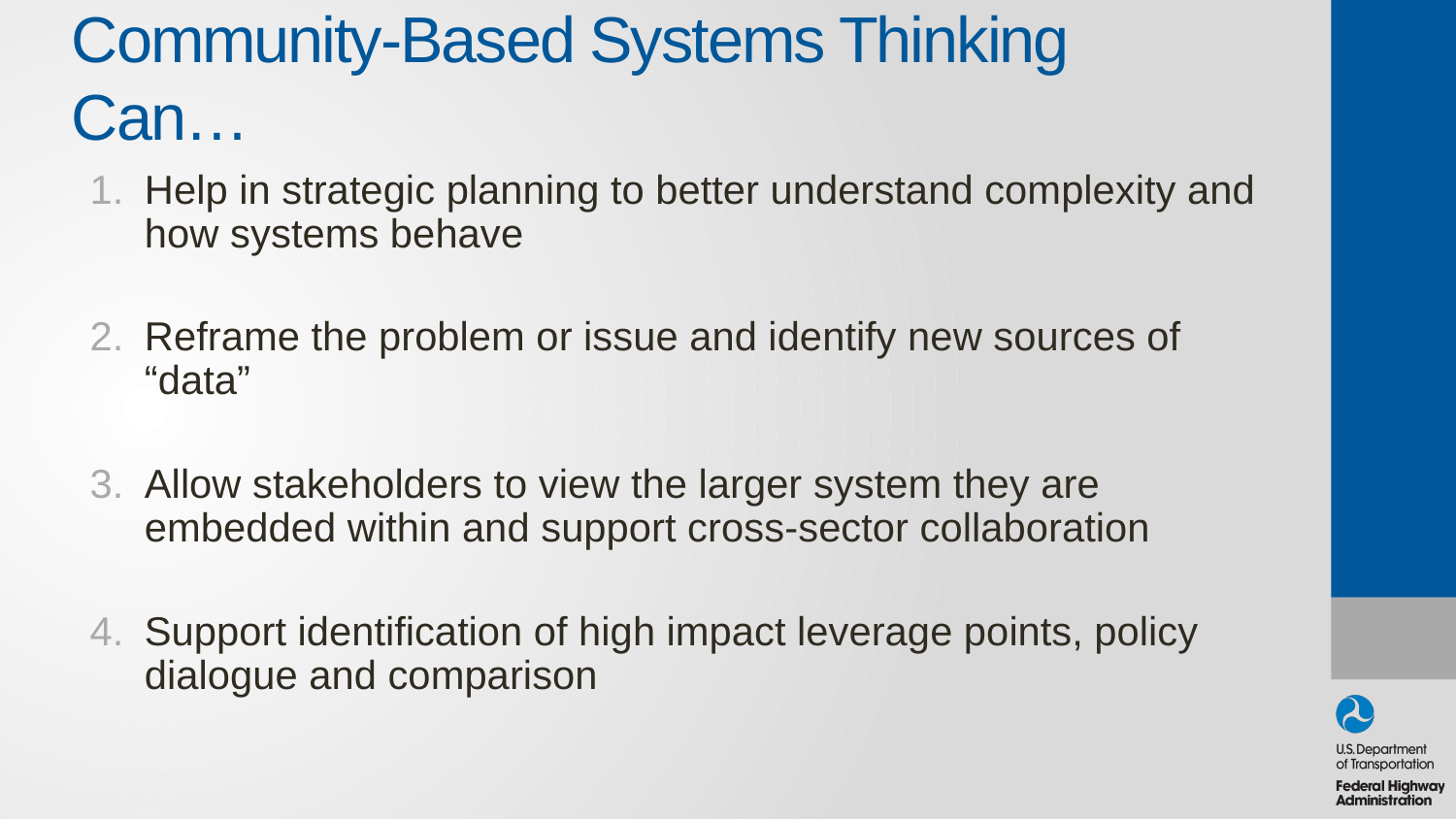

# Community-Based Systems Thinking Can…
Help in strategic planning to better understand complexity and how systems behave

Reframe the problem or issue and identify new sources of “data”

Allow stakeholders to view the larger system they are embedded within and support cross-sector collaboration

Support identification of high impact leverage points, policy dialogue and comparison